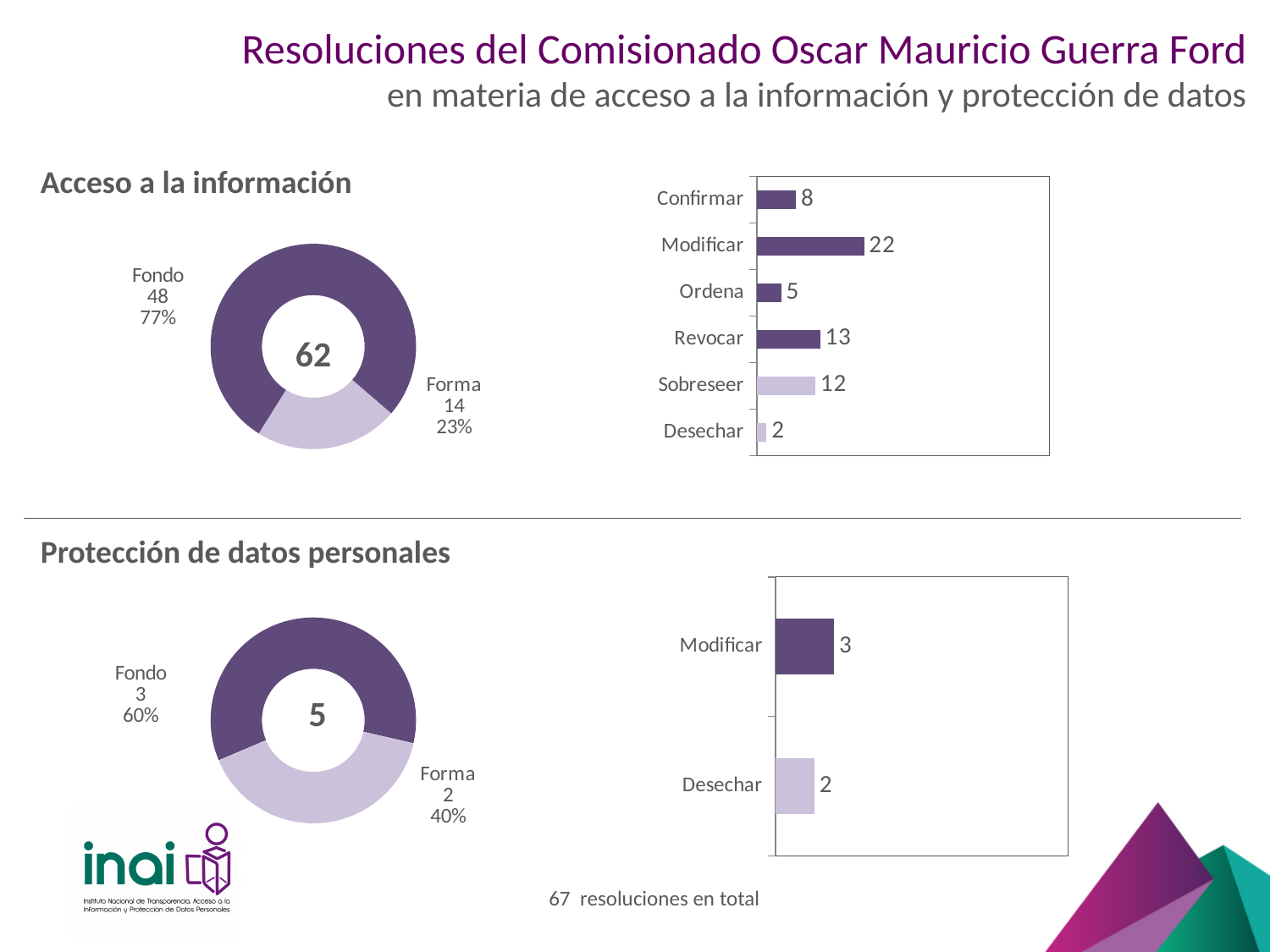

# Resoluciones del Comisionado Oscar Mauricio Guerra Ford en materia de acceso a la información y protección de datos
Acceso a la información

### Chart

| Category | Acceso |
|---|---|
| Desechar | 2.0 |
| Sobreseer | 12.0 |
| Revocar | 13.0 |
| Ordena | 5.0 |
| Modificar | 22.0 |
| Confirmar | 8.0 |

### Chart

| Category | Recurso |
|---|---|
| Fondo | 48.0 |
| Forma | 14.0 |
62
Protección de datos personales

### Chart

| Category | Datos  |
|---|---|
| Desechar | 2.0 |
| Modificar | 3.0 |

### Chart

| Category | Recurso |
|---|---|
| Fondo | 3.0 |
| Forma | 2.0 |
67  resoluciones en total